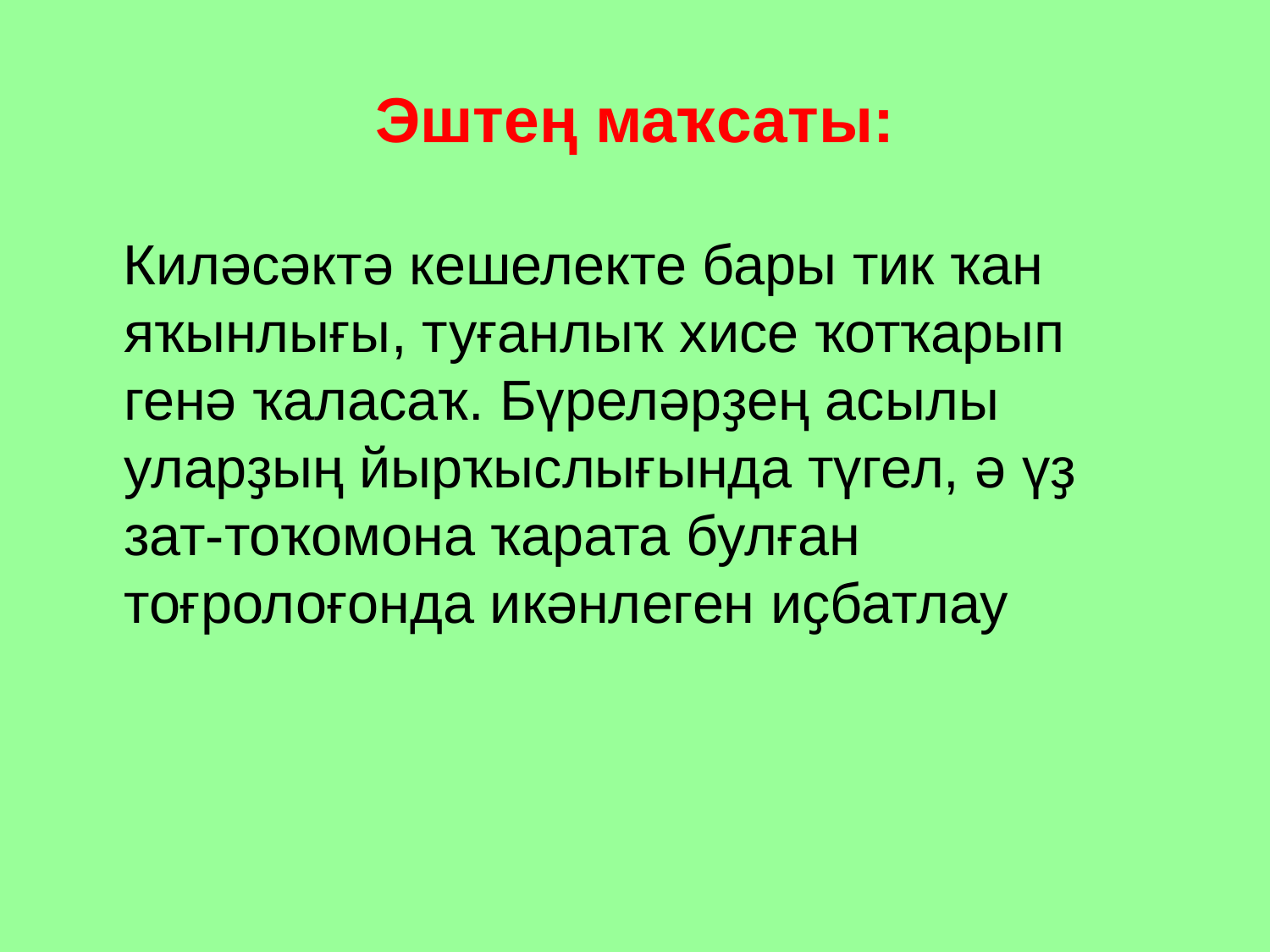

# Эштең маҡсаты:
   Киләсәктә кешелекте бары тик ҡан яҡынлығы, туғанлыҡ хисе ҡотҡарып генә ҡаласаҡ. Бүреләрҙең асылы уларҙың йырҡыслығында түгел, ә үҙ зат-тоҡомона ҡарата булған тоғролоғонда икәнлеген иҫбатлау